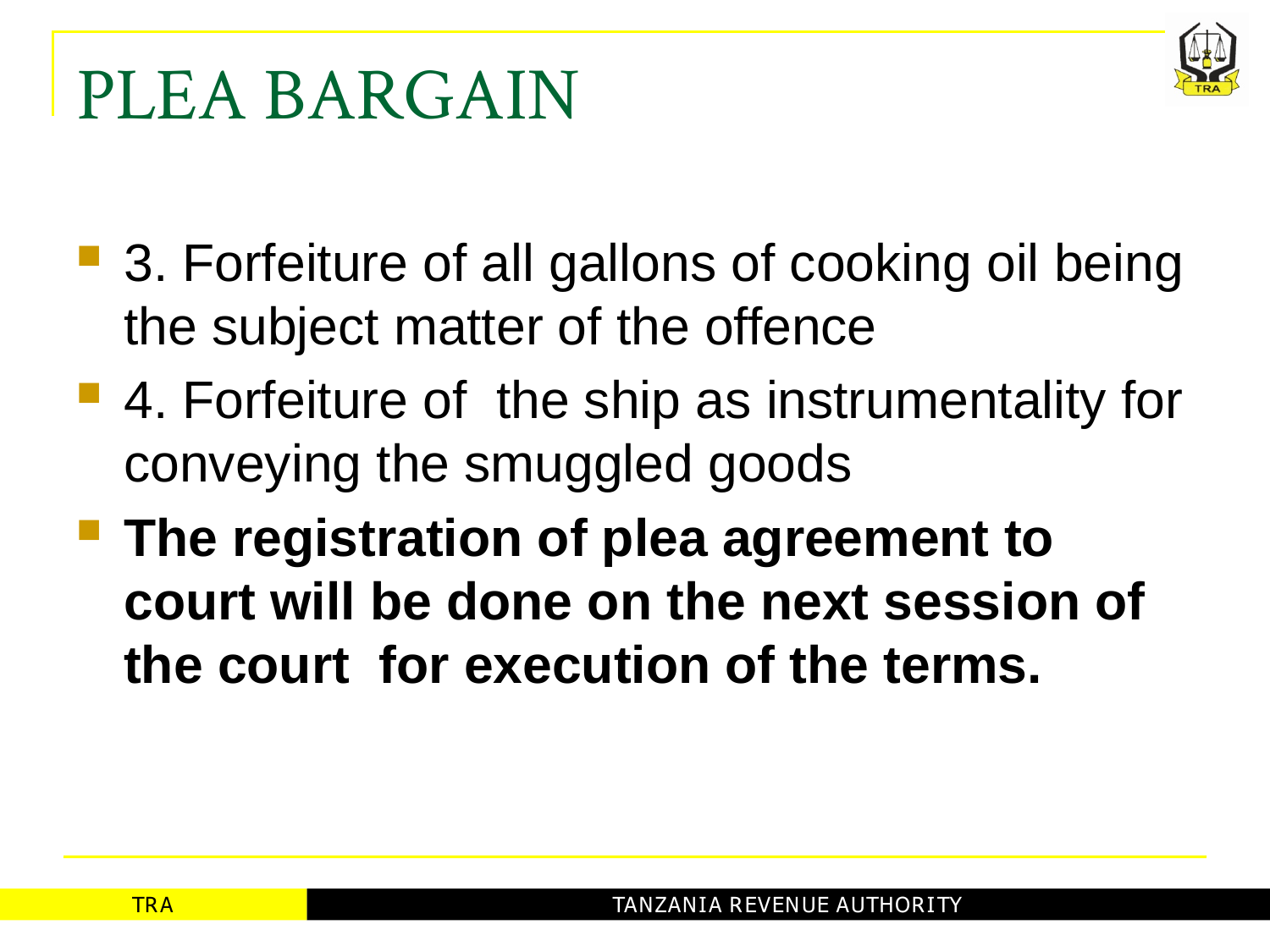

# PLEA BARGAIN
3. Forfeiture of all gallons of cooking oil being the subject matter of the offence
4. Forfeiture of  the ship as instrumentality for conveying the smuggled goods
The registration of plea agreement to court will be done on the next session of the court  for execution of the terms.